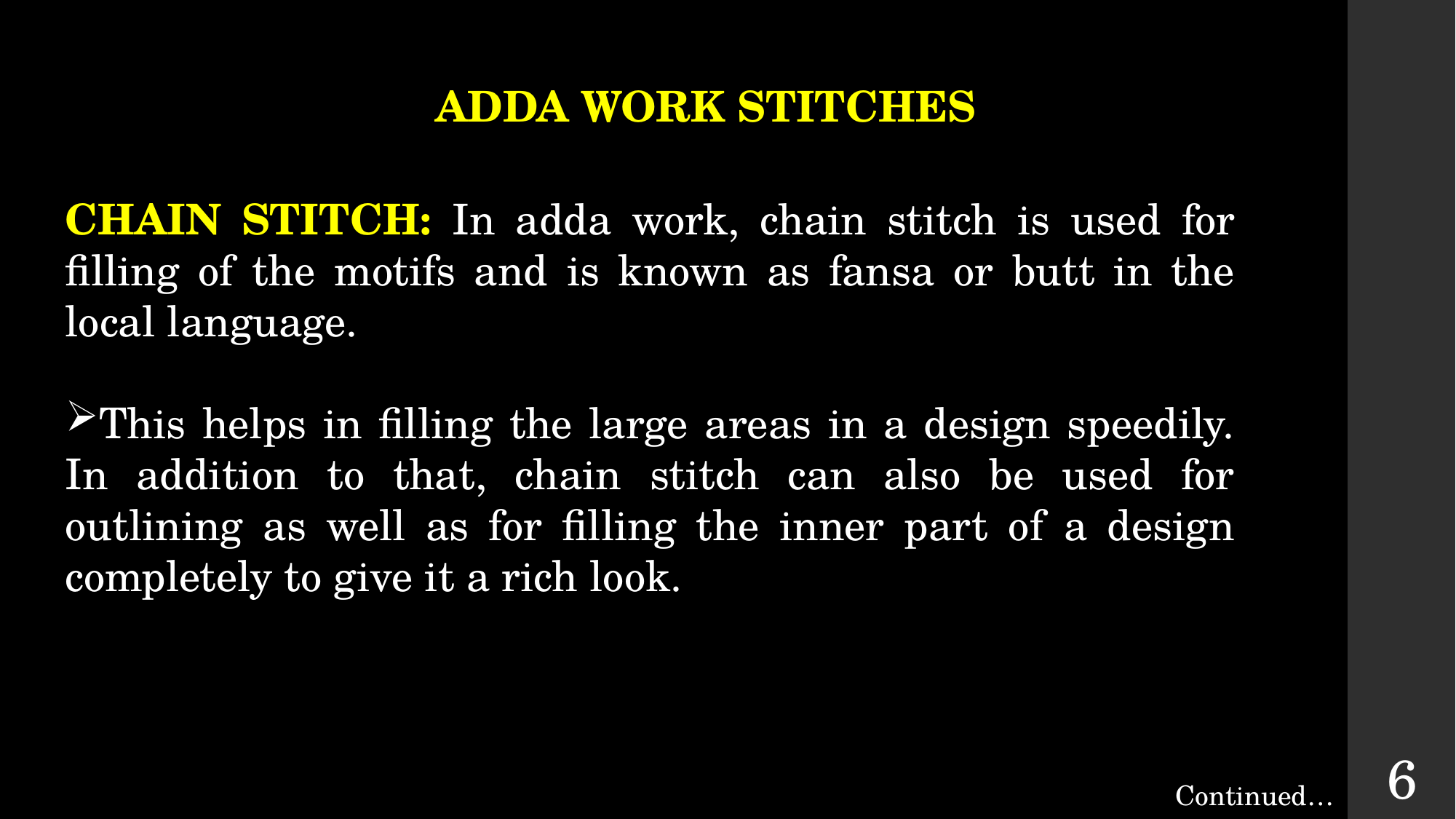

ADDA WORK STITCHES
CHAIN STITCH: In adda work, chain stitch is used for filling of the motifs and is known as fansa or butt in the local language.

This helps in filling the large areas in a design speedily. In addition to that, chain stitch can also be used for outlining as well as for filling the inner part of a design completely to give it a rich look.
6
Continued…